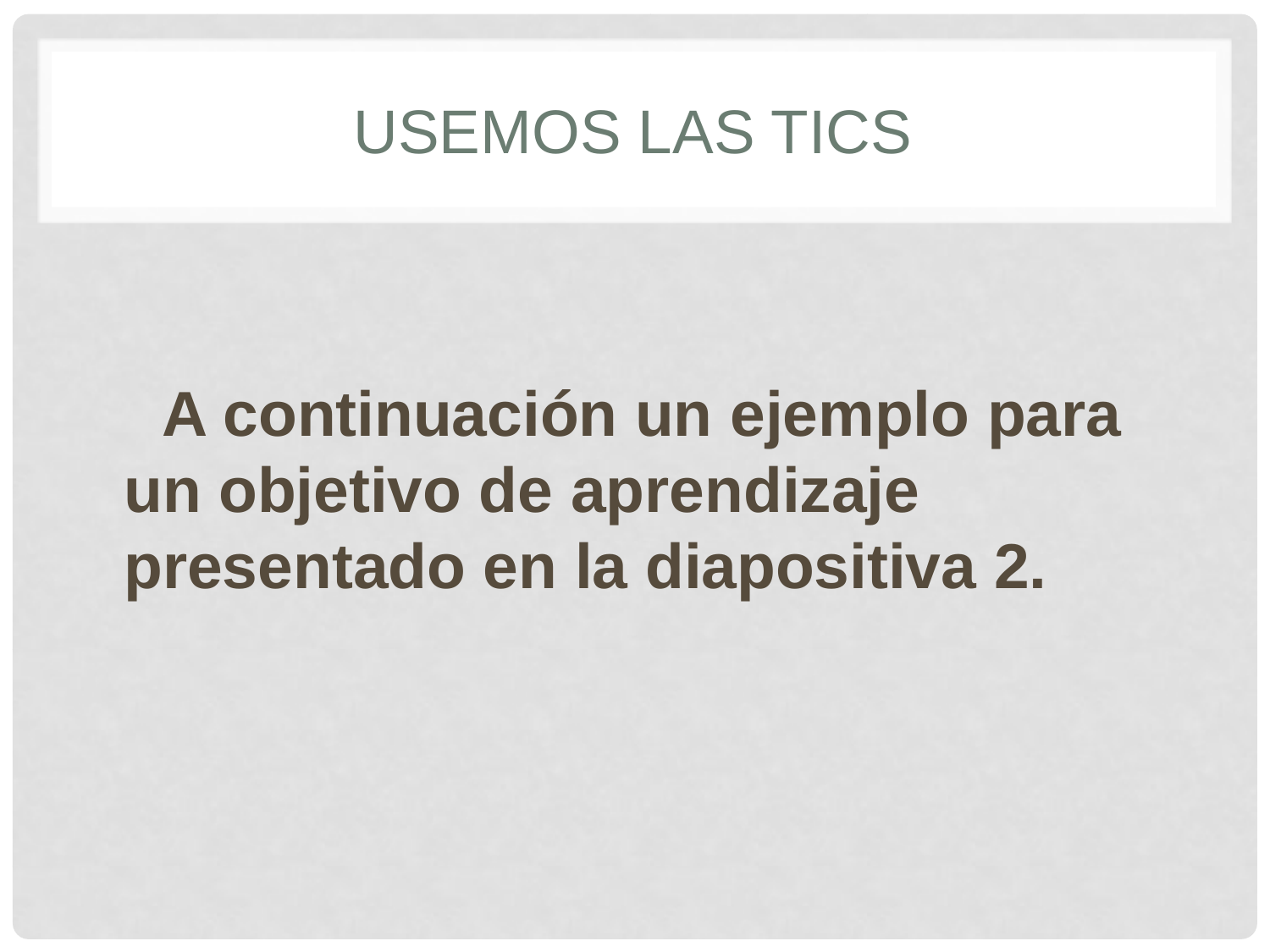

# Usemos las TICS

    A continuación un ejemplo para un objetivo de aprendizaje presentado en la diapositiva 2.